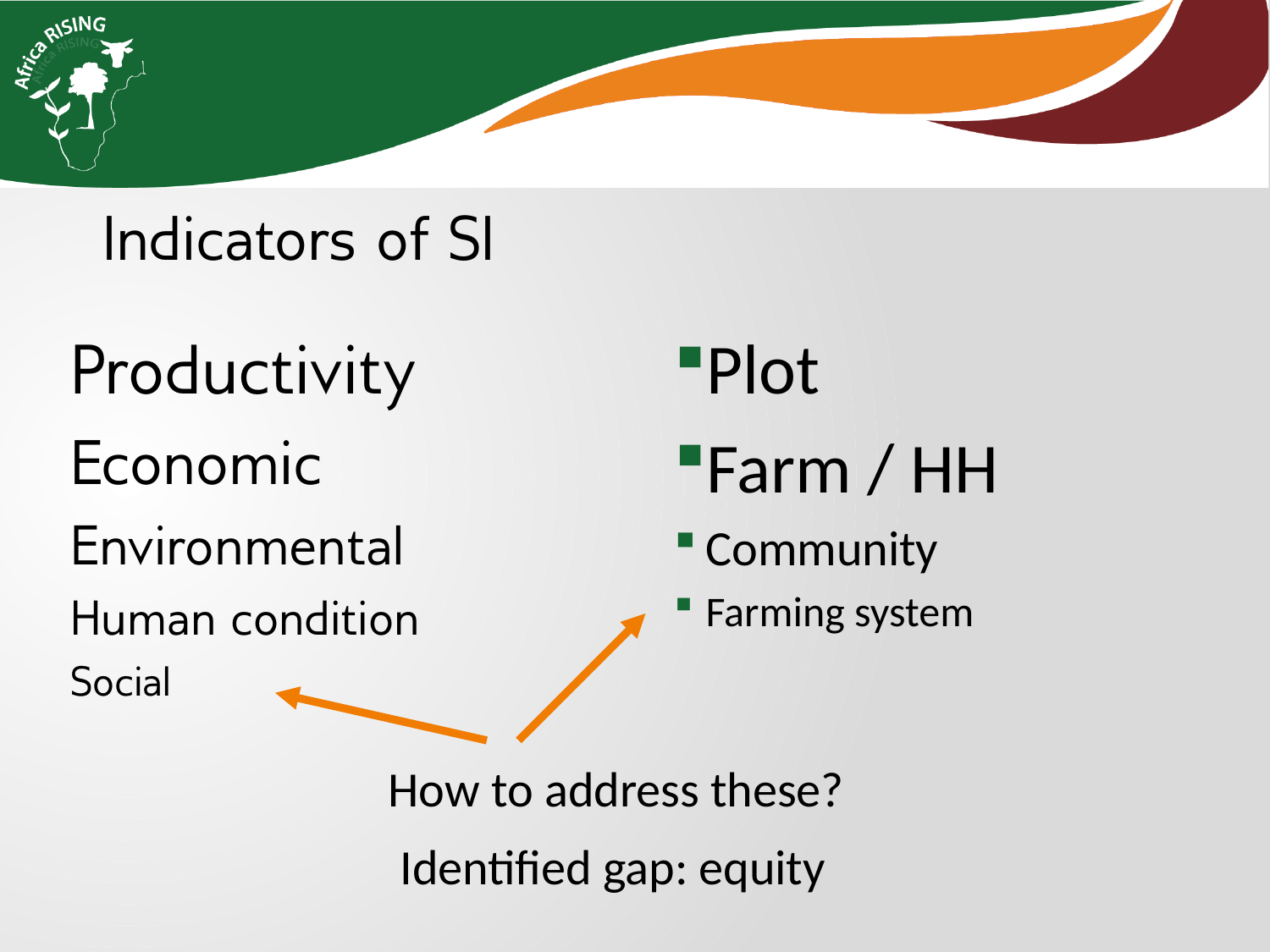

Indicators of SI
Productivity
Economic
Environmental
Human condition
Social
Plot
Farm / HH
Community
Farming system
How to address these?
Identified gap: equity